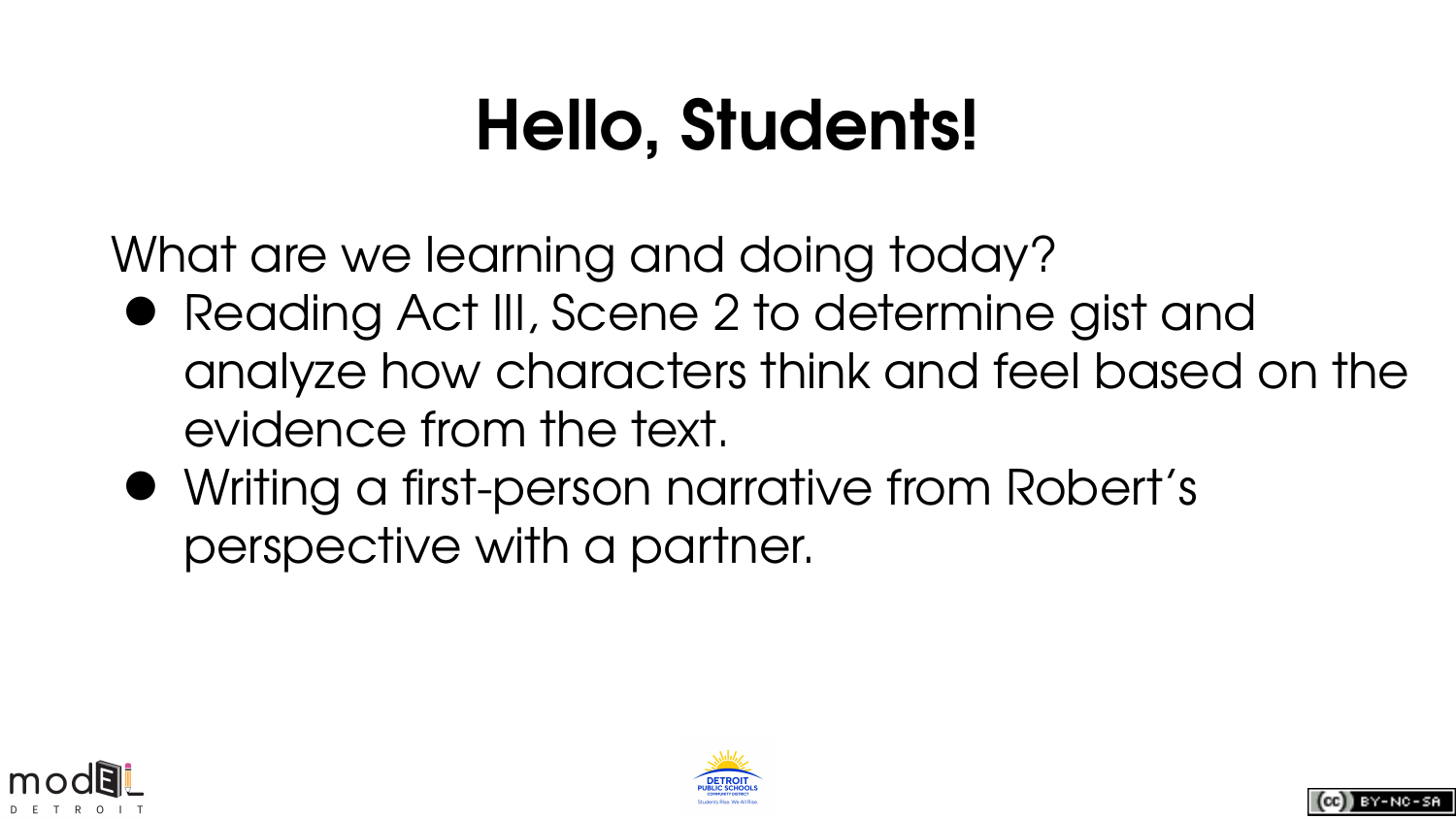

# Hello, Students!
What are we learning and doing today?
Reading Act III, Scene 2 to determine gist and analyze how characters think and feel based on the evidence from the text.
Writing a first-person narrative from Robert’s perspective with a partner.